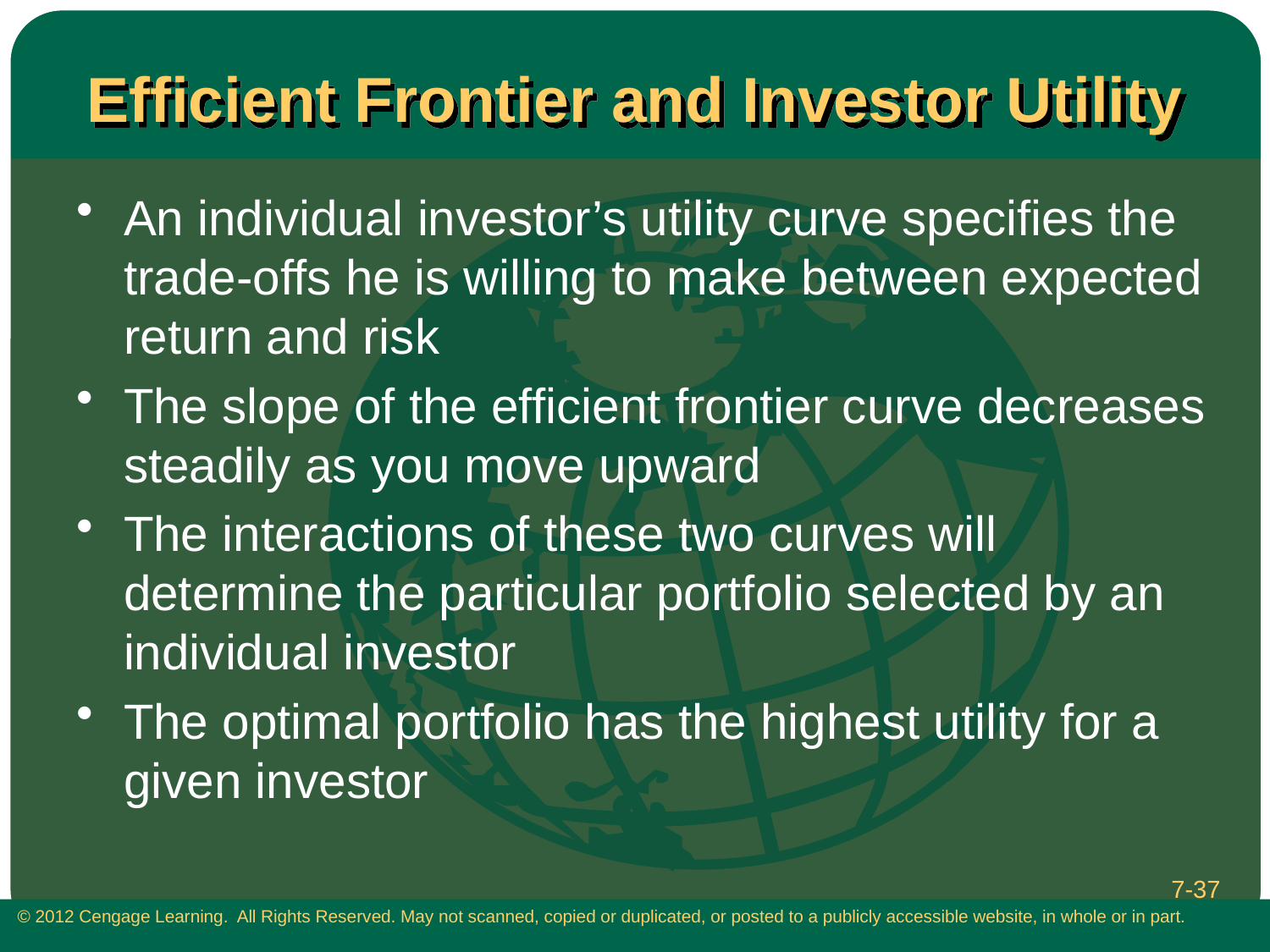

# Efficient Frontier and Investor Utility
An individual investor’s utility curve specifies the trade-offs he is willing to make between expected return and risk
The slope of the efficient frontier curve decreases steadily as you move upward
The interactions of these two curves will determine the particular portfolio selected by an individual investor
The optimal portfolio has the highest utility for a given investor
7-37
 © 2012 Cengage Learning.  All Rights Reserved. May not scanned, copied or duplicated, or posted to a publicly accessible website, in whole or in part.